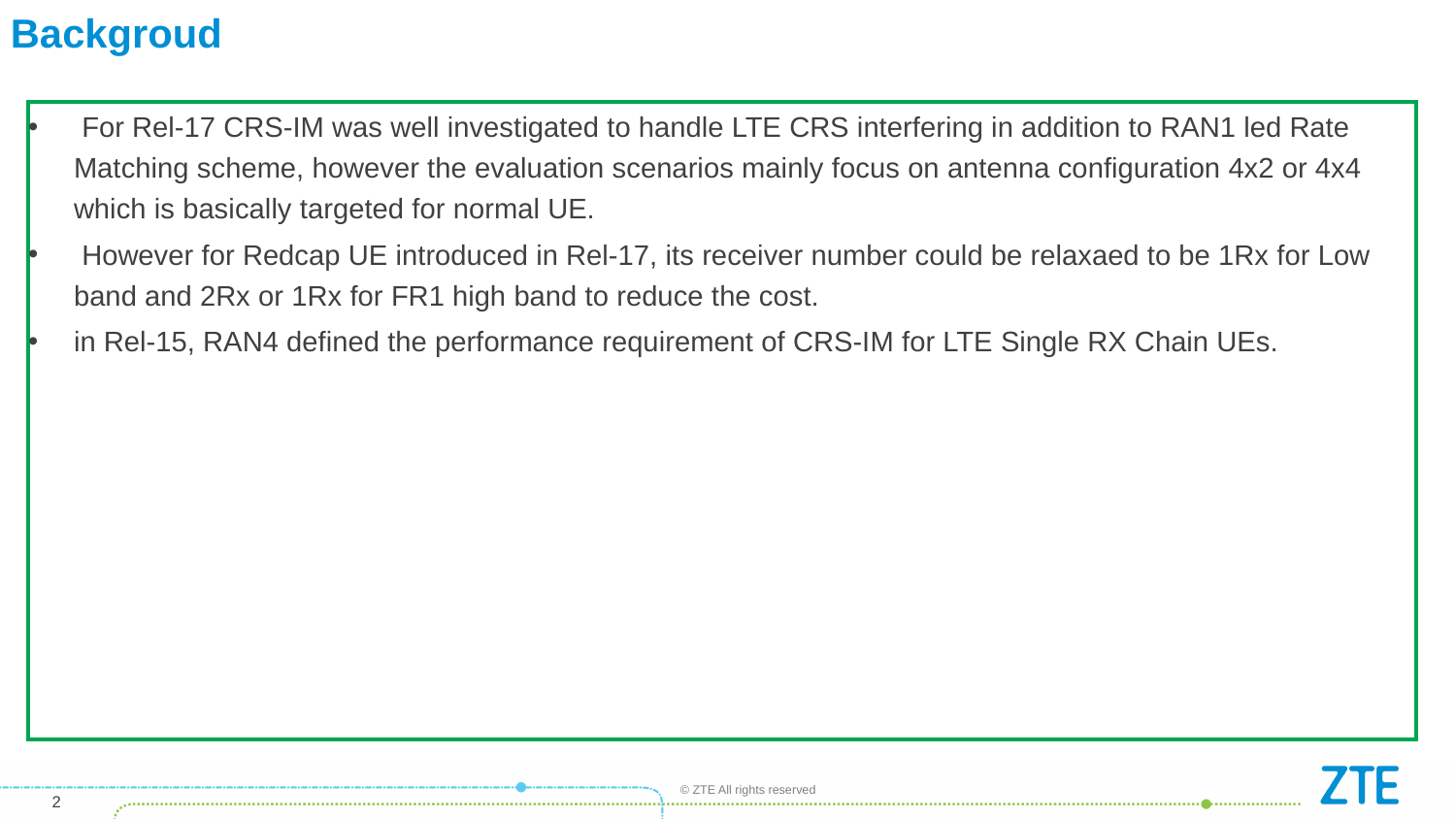

# Backgroud
 For Rel-17 CRS-IM was well investigated to handle LTE CRS interfering in addition to RAN1 led Rate Matching scheme, however the evaluation scenarios mainly focus on antenna configuration 4x2 or 4x4 which is basically targeted for normal UE.
 However for Redcap UE introduced in Rel-17, its receiver number could be relaxaed to be 1Rx for Low band and 2Rx or 1Rx for FR1 high band to reduce the cost.
in Rel-15, RAN4 defined the performance requirement of CRS-IM for LTE Single RX Chain UEs.